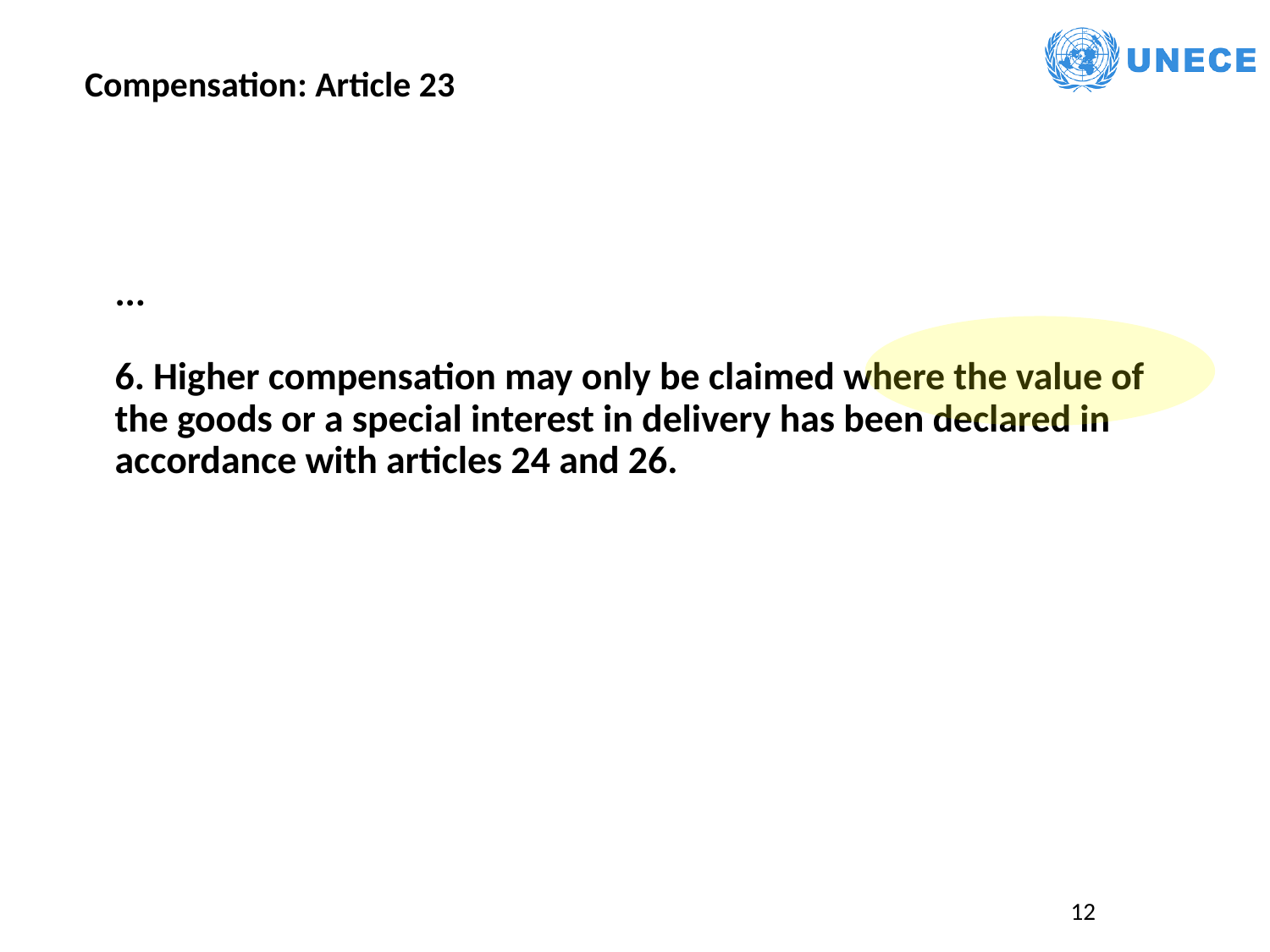

Compensation: Article 23

...

6. Higher compensation may only be claimed where the value of the goods or a special interest in delivery has been declared in accordance with articles 24 and 26.

12